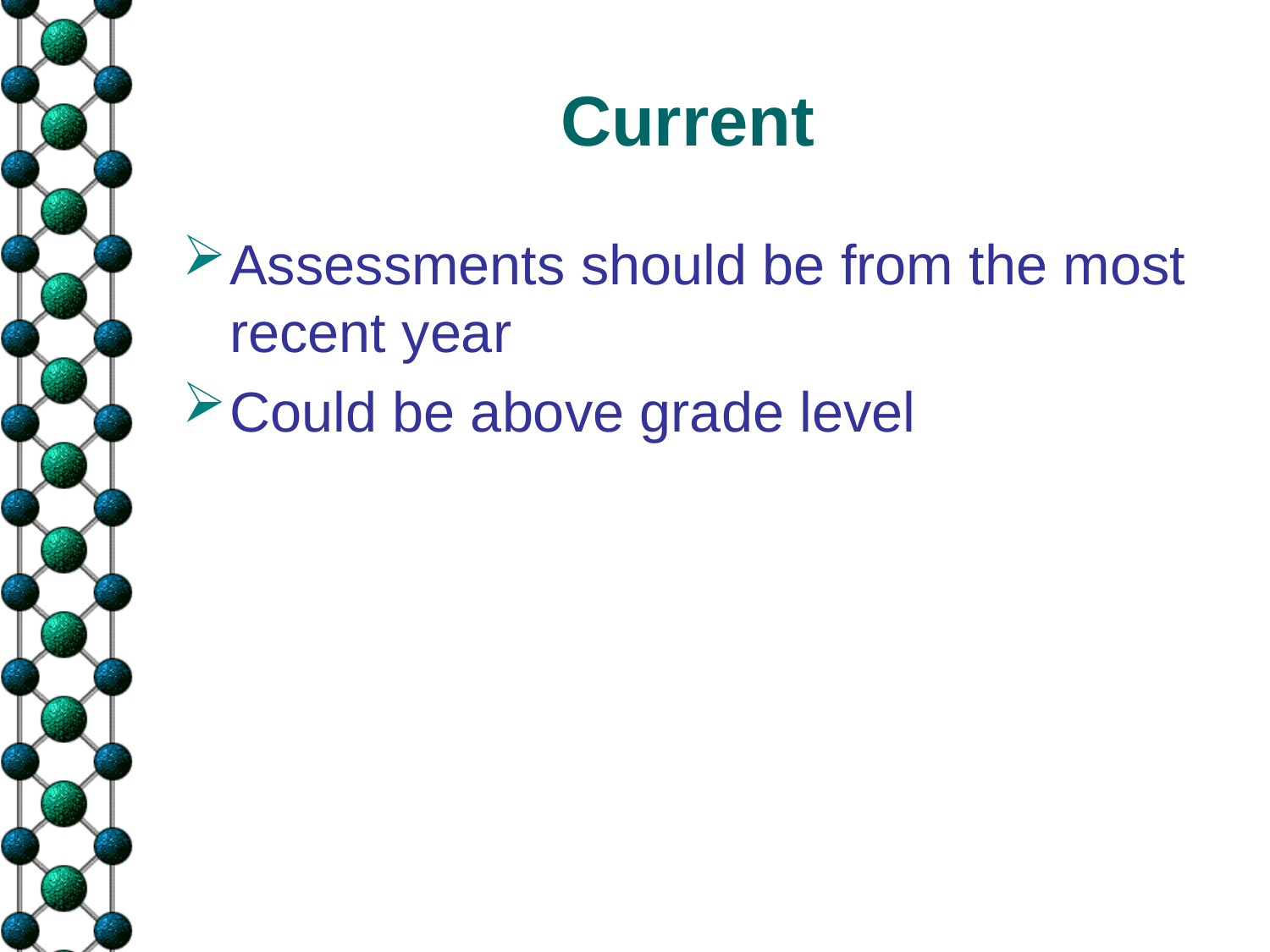

# Current
Assessments should be from the most recent year
Could be above grade level